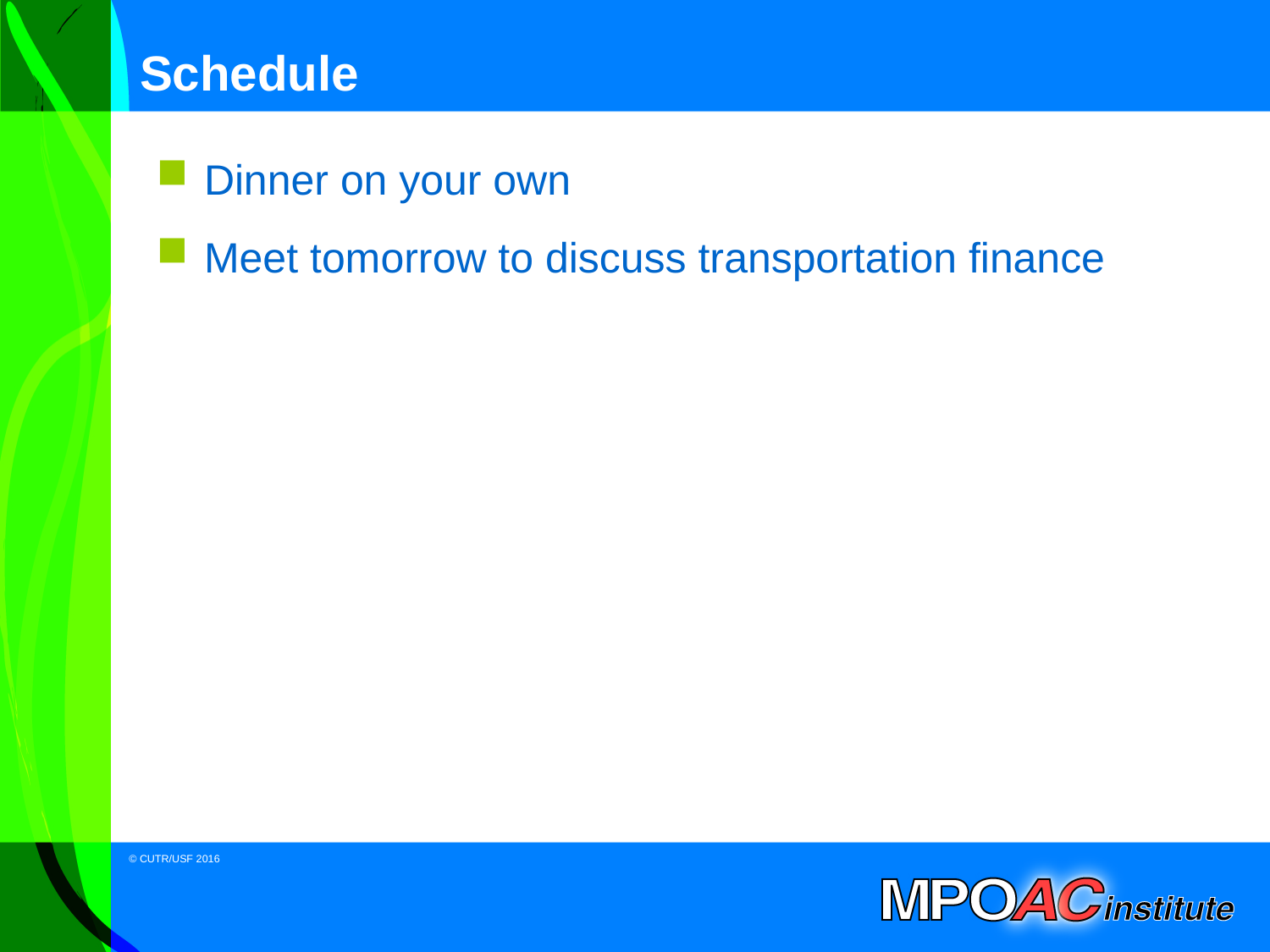

# Schedule
Dinner on your own

Meet tomorrow to discuss transportation finance